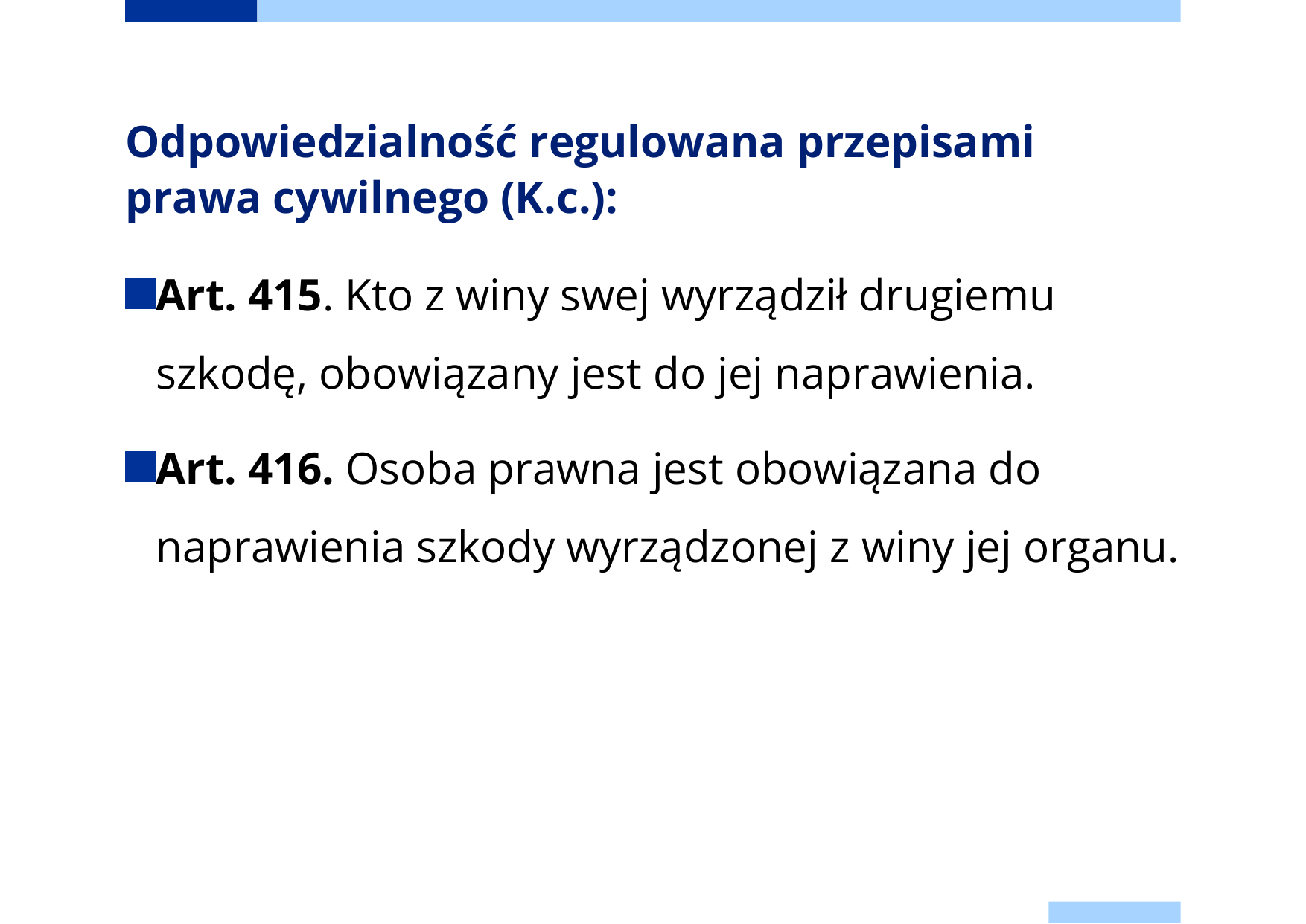

# Odpowiedzialność regulowana przepisami prawa cywilnego (K.c.):
Art. 415. Kto z winy swej wyrządził drugiemu szkodę, obowiązany jest do jej naprawienia.
Art. 416. Osoba prawna jest obowiązana do naprawienia szkody wyrządzonej z winy jej organu.